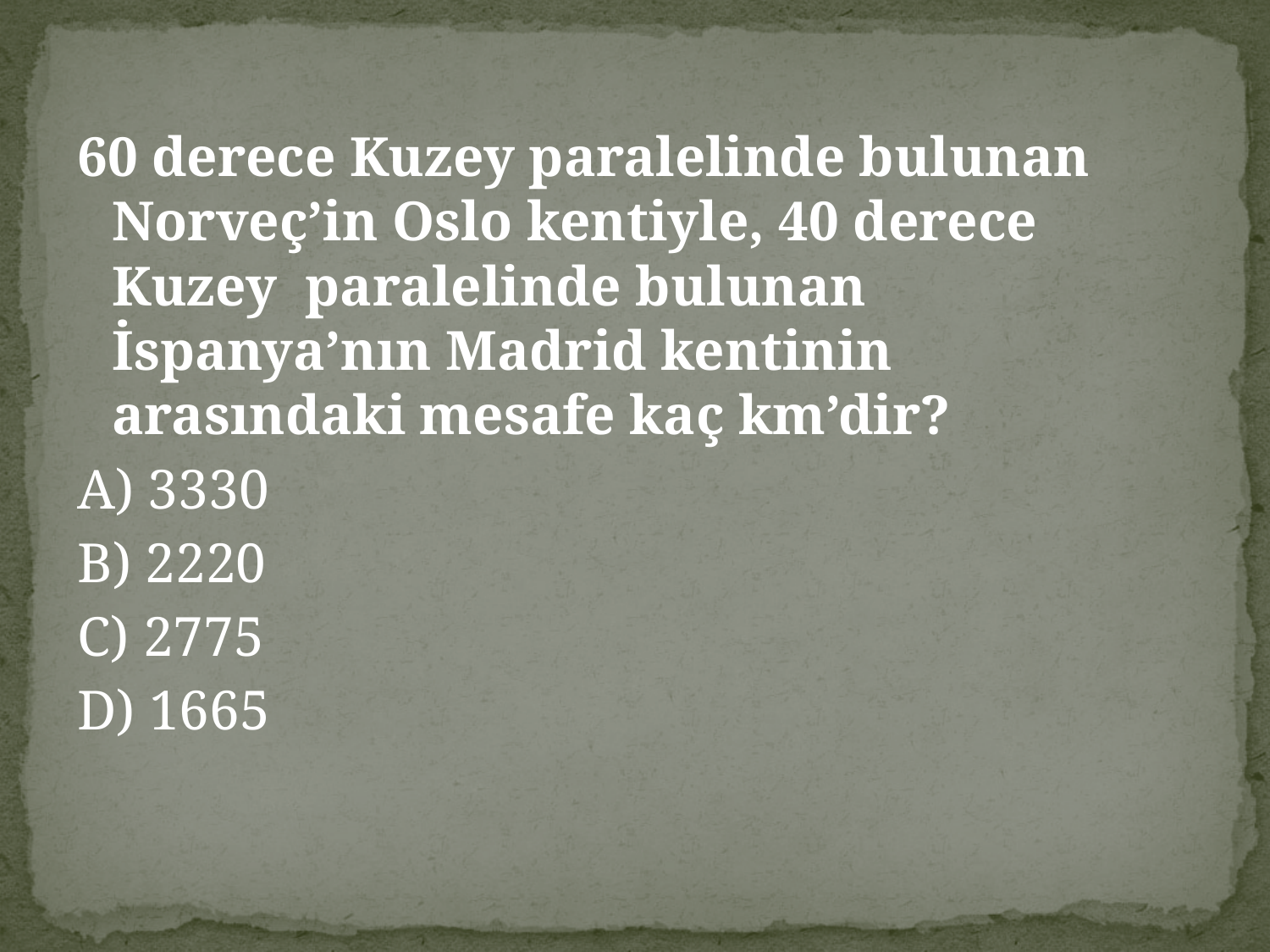

60 derece Kuzey paralelinde bulunan Norveç’in Oslo kentiyle, 40 derece Kuzey  paralelinde bulunan İspanya’nın Madrid kentinin arasındaki mesafe kaç km’dir?
A) 3330
B) 2220
C) 2775
D) 1665